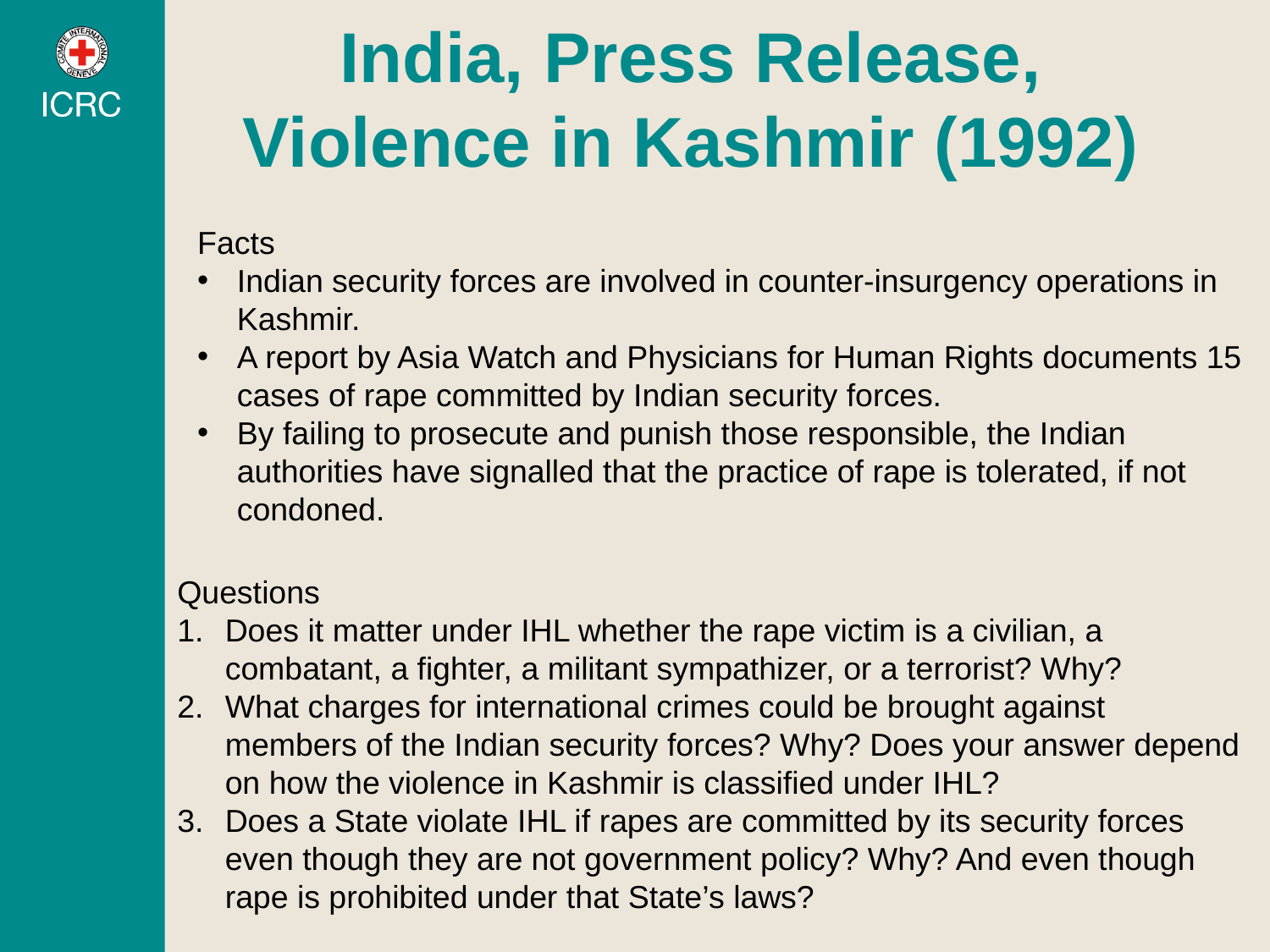

# India, Press Release, Violence in Kashmir (1992)
Facts
Indian security forces are involved in counter-insurgency operations in Kashmir.
A report by Asia Watch and Physicians for Human Rights documents 15 cases of rape committed by Indian security forces.
By failing to prosecute and punish those responsible, the Indian authorities have signalled that the practice of rape is tolerated, if not condoned.
Questions
Does it matter under IHL whether the rape victim is a civilian, a combatant, a fighter, a militant sympathizer, or a terrorist? Why?
What charges for international crimes could be brought against members of the Indian security forces? Why? Does your answer depend on how the violence in Kashmir is classified under IHL?
Does a State violate IHL if rapes are committed by its security forces even though they are not government policy? Why? And even though rape is prohibited under that State’s laws?